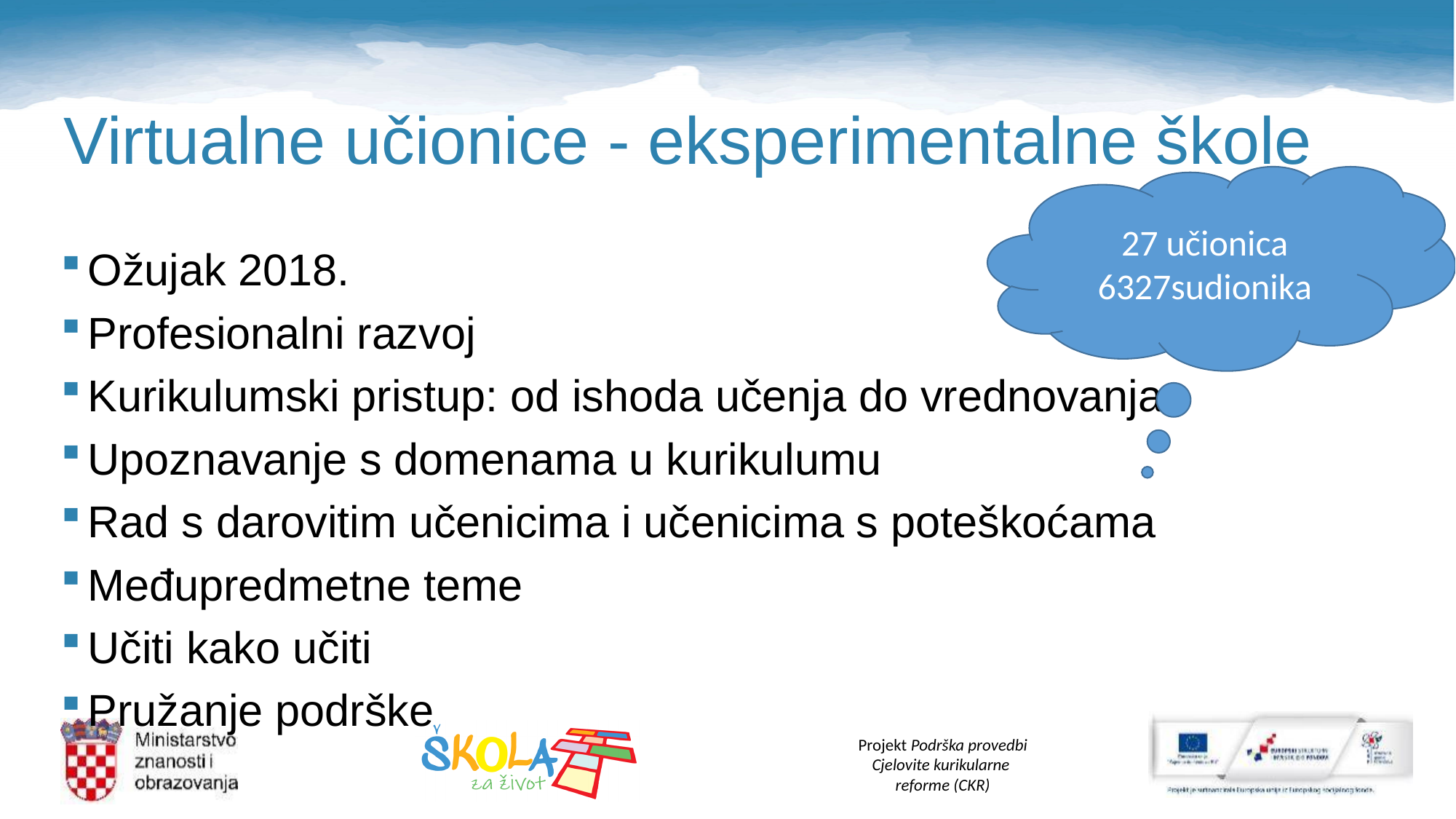

# Virtualne učionice - eksperimentalne škole
27 učionica
6327sudionika
Ožujak 2018.
Profesionalni razvoj
Kurikulumski pristup: od ishoda učenja do vrednovanja
Upoznavanje s domenama u kurikulumu
Rad s darovitim učenicima i učenicima s poteškoćama
Međupredmetne teme
Učiti kako učiti
Pružanje podrške